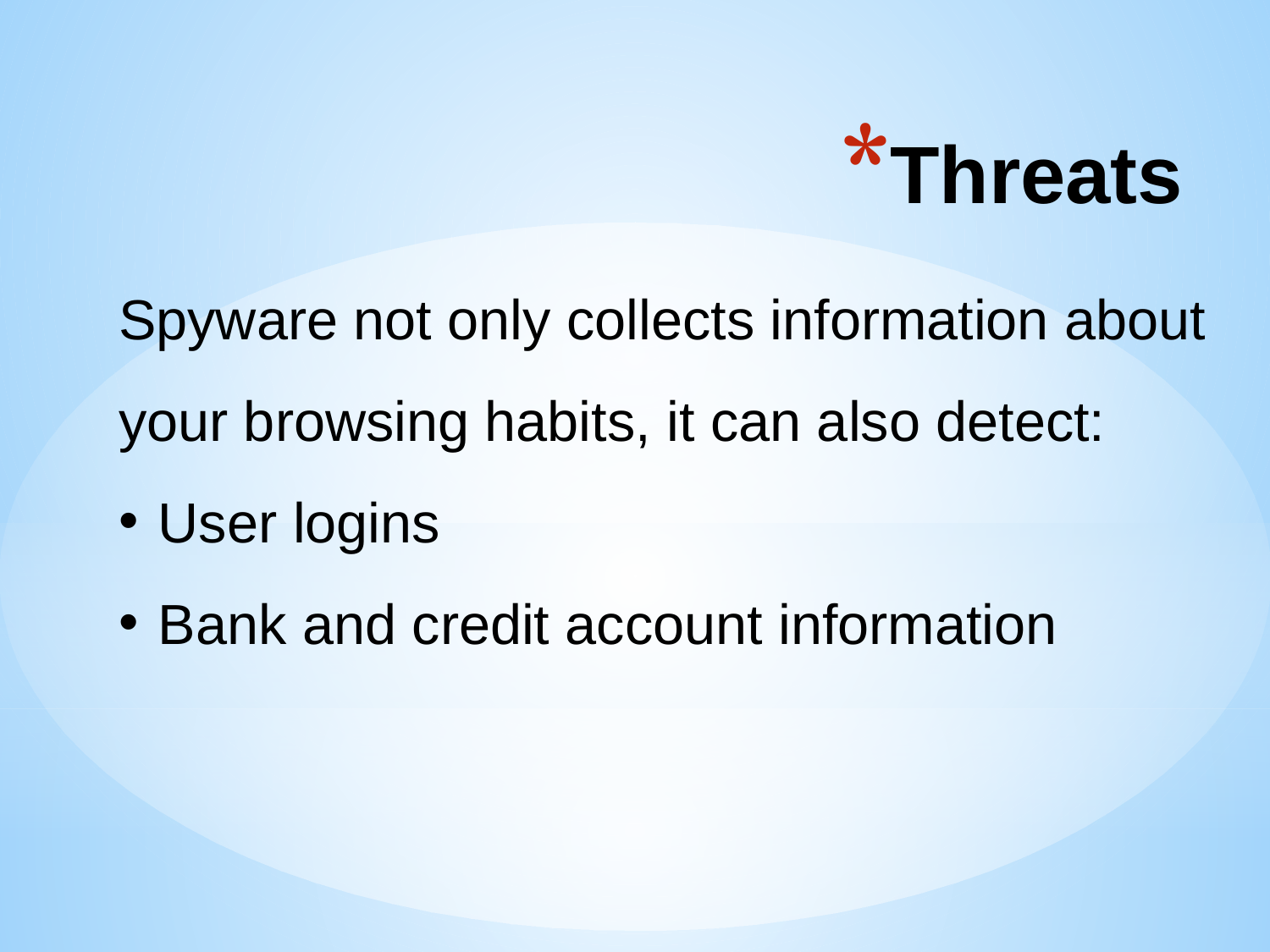

# Threats
Spyware not only collects information about your browsing habits, it can also detect:
User logins
Bank and credit account information